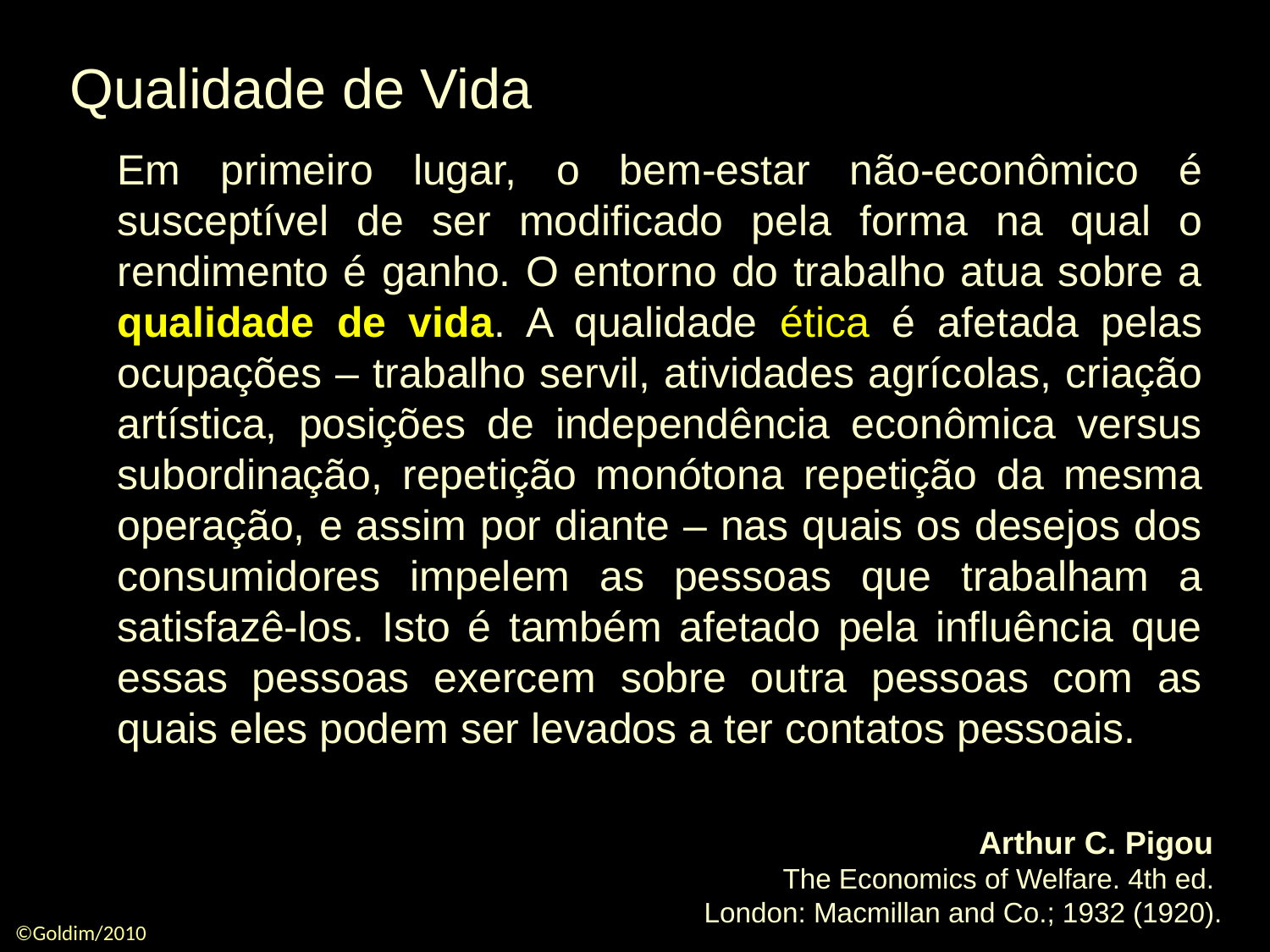

Qualidade de Vida
Em primeiro lugar, o bem-estar não-econômico é susceptível de ser modificado pela forma na qual o rendimento é ganho. O entorno do trabalho atua sobre a qualidade de vida. A qualidade ética é afetada pelas ocupações – trabalho servil, atividades agrícolas, criação artística, posições de independência econômica versus subordinação, repetição monótona repetição da mesma operação, e assim por diante – nas quais os desejos dos consumidores impelem as pessoas que trabalham a satisfazê-los. Isto é também afetado pela influência que essas pessoas exercem sobre outra pessoas com as quais eles podem ser levados a ter contatos pessoais.
Arthur C. Pigou
The Economics of Welfare. 4th ed.
London: Macmillan and Co.; 1932 (1920).
©Goldim/2010